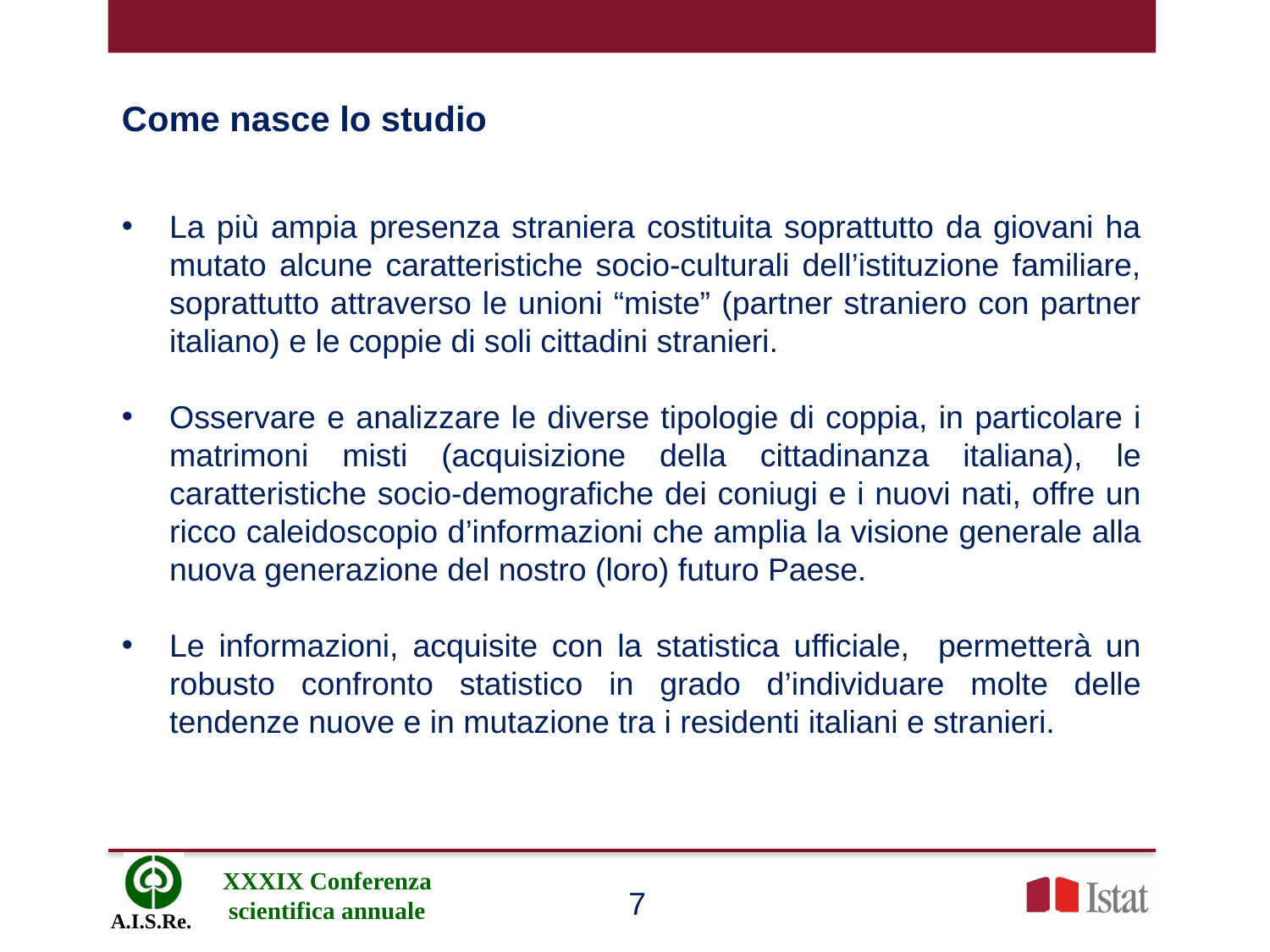

Come nasce lo studio

La più ampia presenza straniera costituita soprattutto da giovani ha mutato alcune caratteristiche socio-culturali dell’istituzione familiare, soprattutto attraverso le unioni “miste” (partner straniero con partner italiano) e le coppie di soli cittadini stranieri.

Osservare e analizzare le diverse tipologie di coppia, in particolare i matrimoni misti (acquisizione della cittadinanza italiana), le caratteristiche socio-demografiche dei coniugi e i nuovi nati, offre un ricco caleidoscopio d’informazioni che amplia la visione generale alla nuova generazione del nostro (loro) futuro Paese.

Le informazioni, acquisite con la statistica ufficiale,  permetterà un robusto confronto statistico in grado d’individuare molte delle tendenze nuove e in mutazione tra i residenti italiani e stranieri.
7